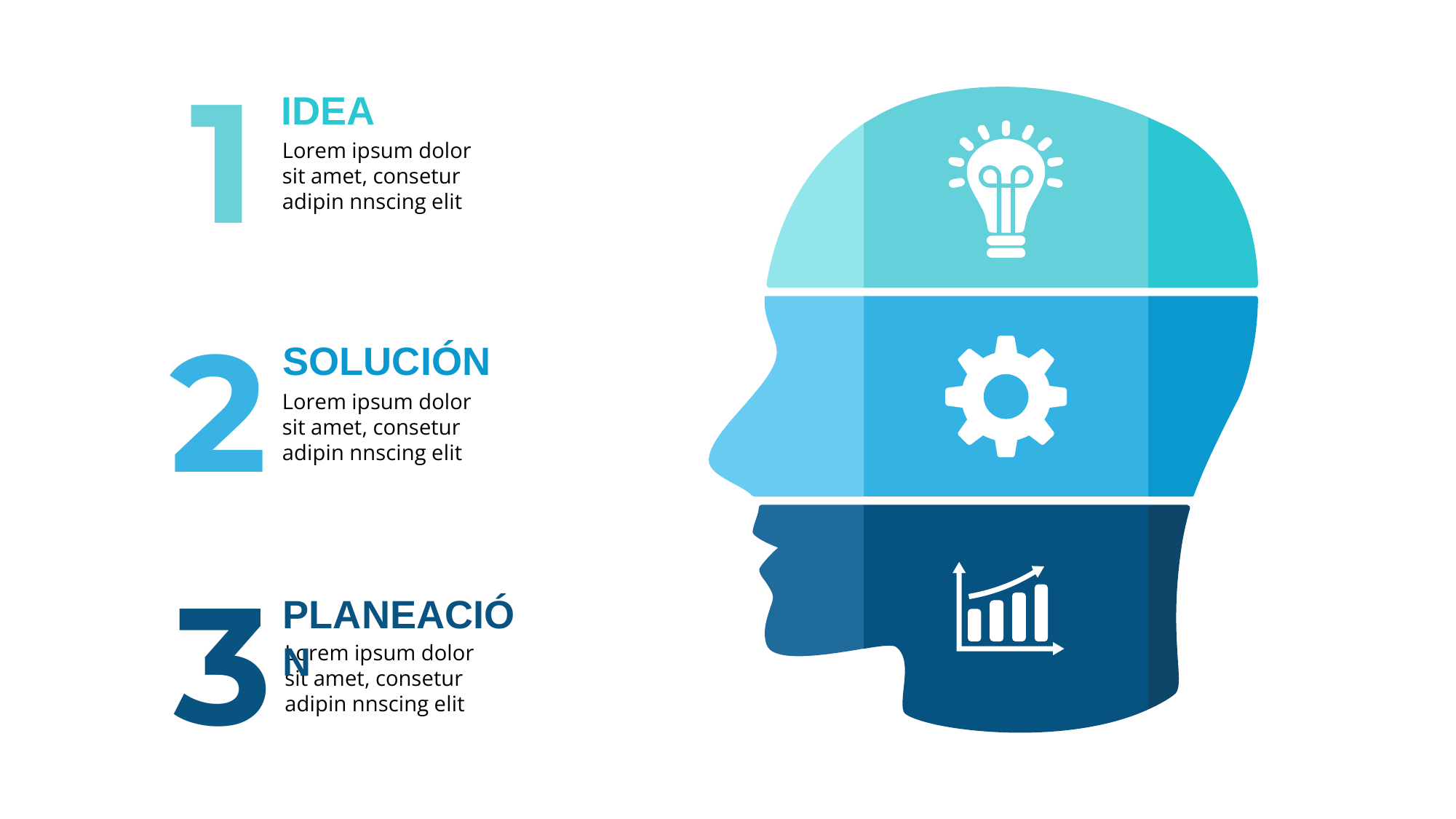

1

IDEA

Lorem ipsum dolor sit amet, consetur adipin nnscing elit

2

SOLUCIÓN
Lorem ipsum dolor sit amet, consetur adipin nnscing elit

3

PLANEACIÓN
Lorem ipsum dolor sit amet, consetur adipin nnscing elit